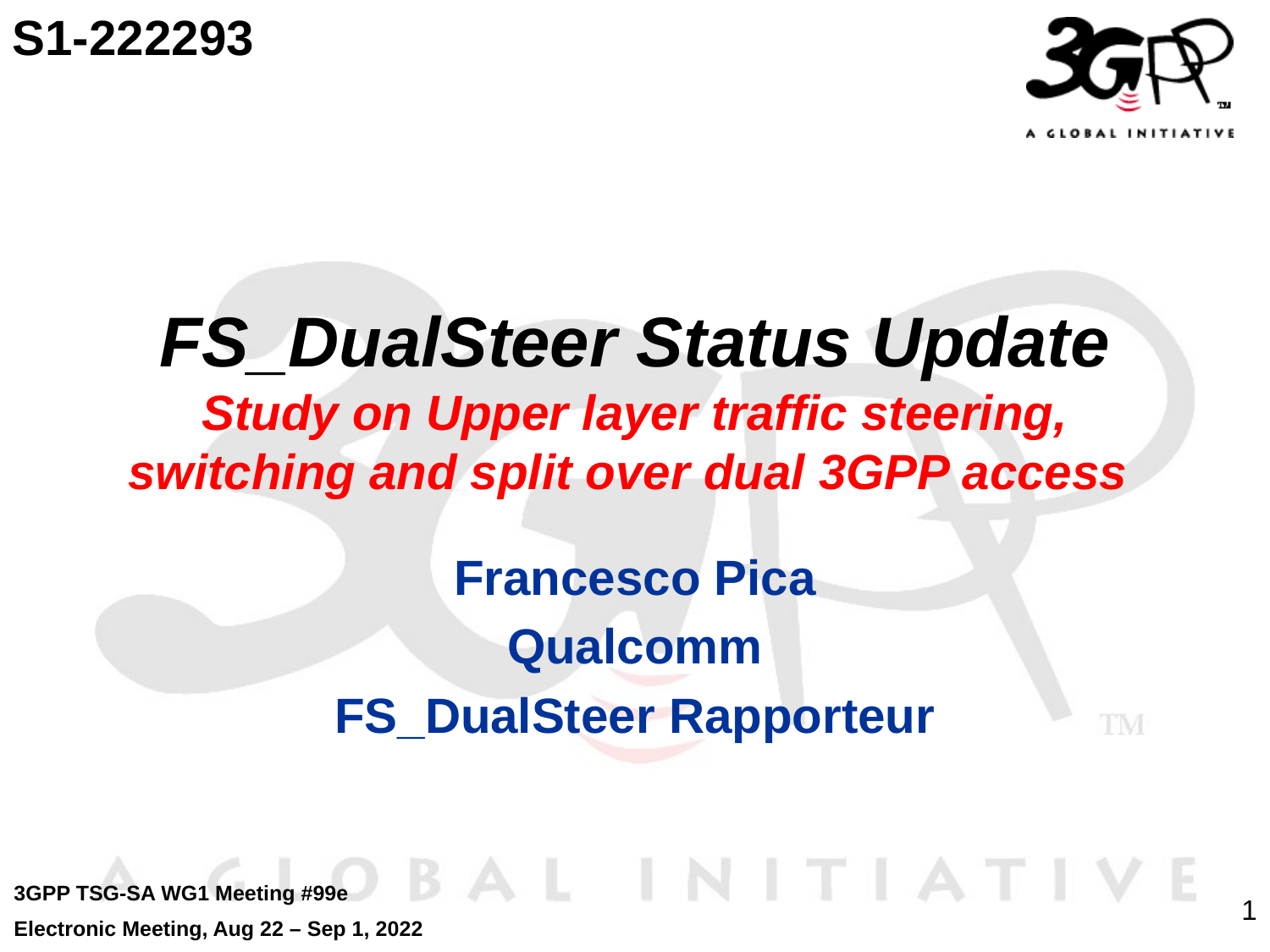

S1-222293
# FS_DualSteer Status Update Study on Upper layer traffic steering, switching and split over dual 3GPP access
Francesco Pica
Qualcomm
FS_DualSteer Rapporteur
3GPP TSG-SA WG1 Meeting #99e
Electronic Meeting, Aug 22 – Sep 1, 2022
1